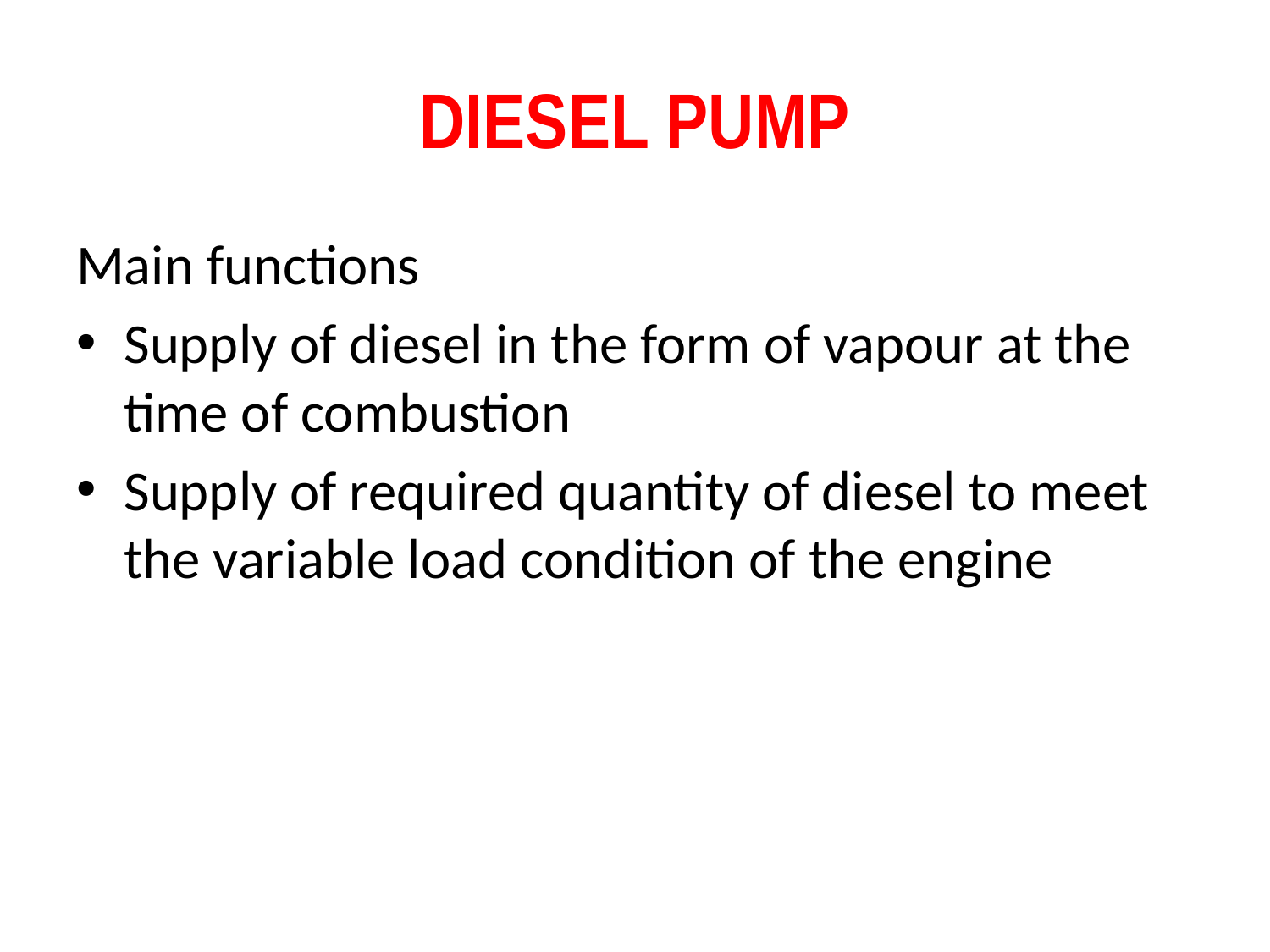

# DIESEL PUMP
Main functions
Supply of diesel in the form of vapour at the time of combustion
Supply of required quantity of diesel to meet the variable load condition of the engine